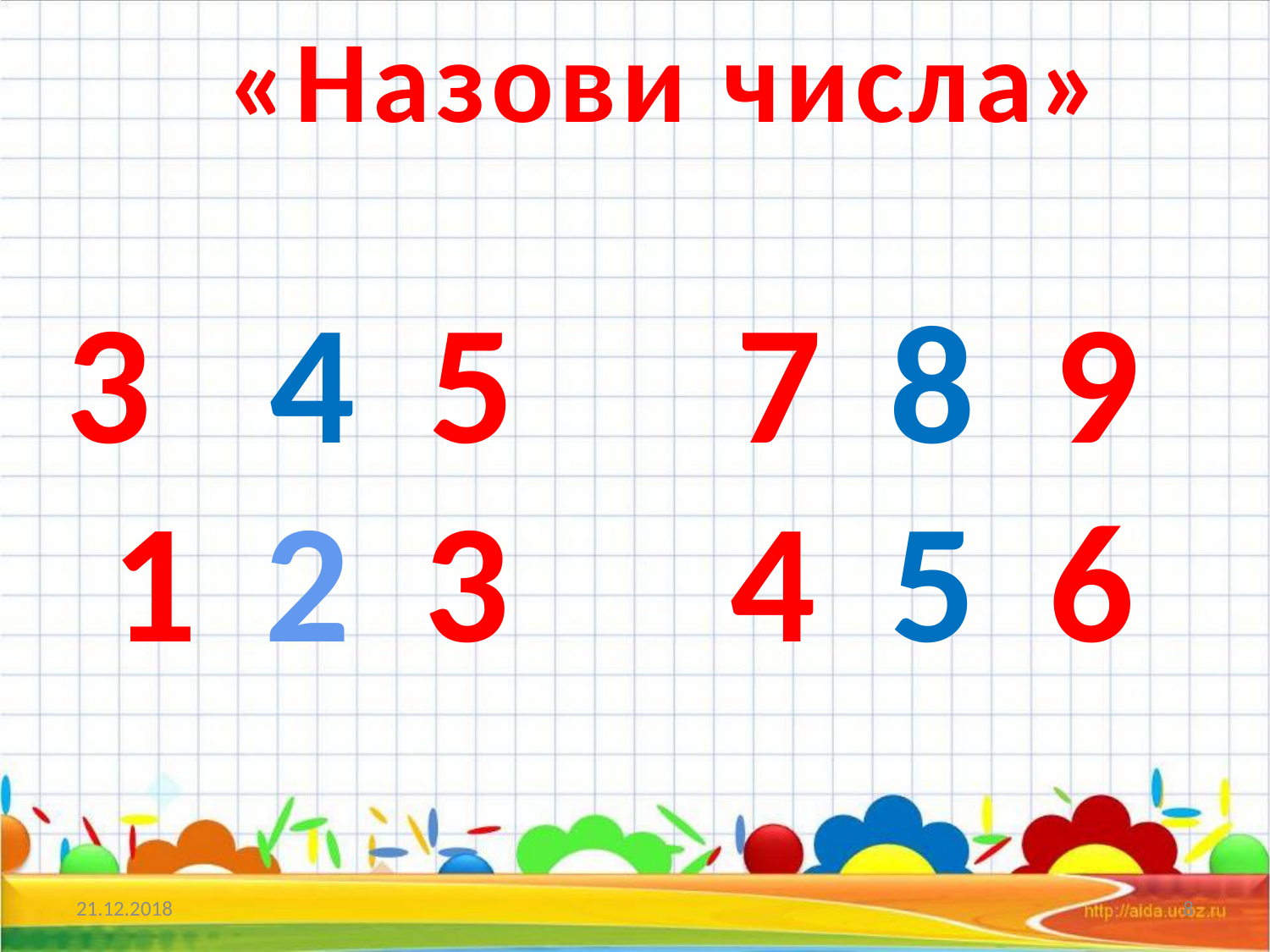

«Назови числа»

#

3
4
5
7
8
9
1
2
3
4
5
6
21.12.2018
8